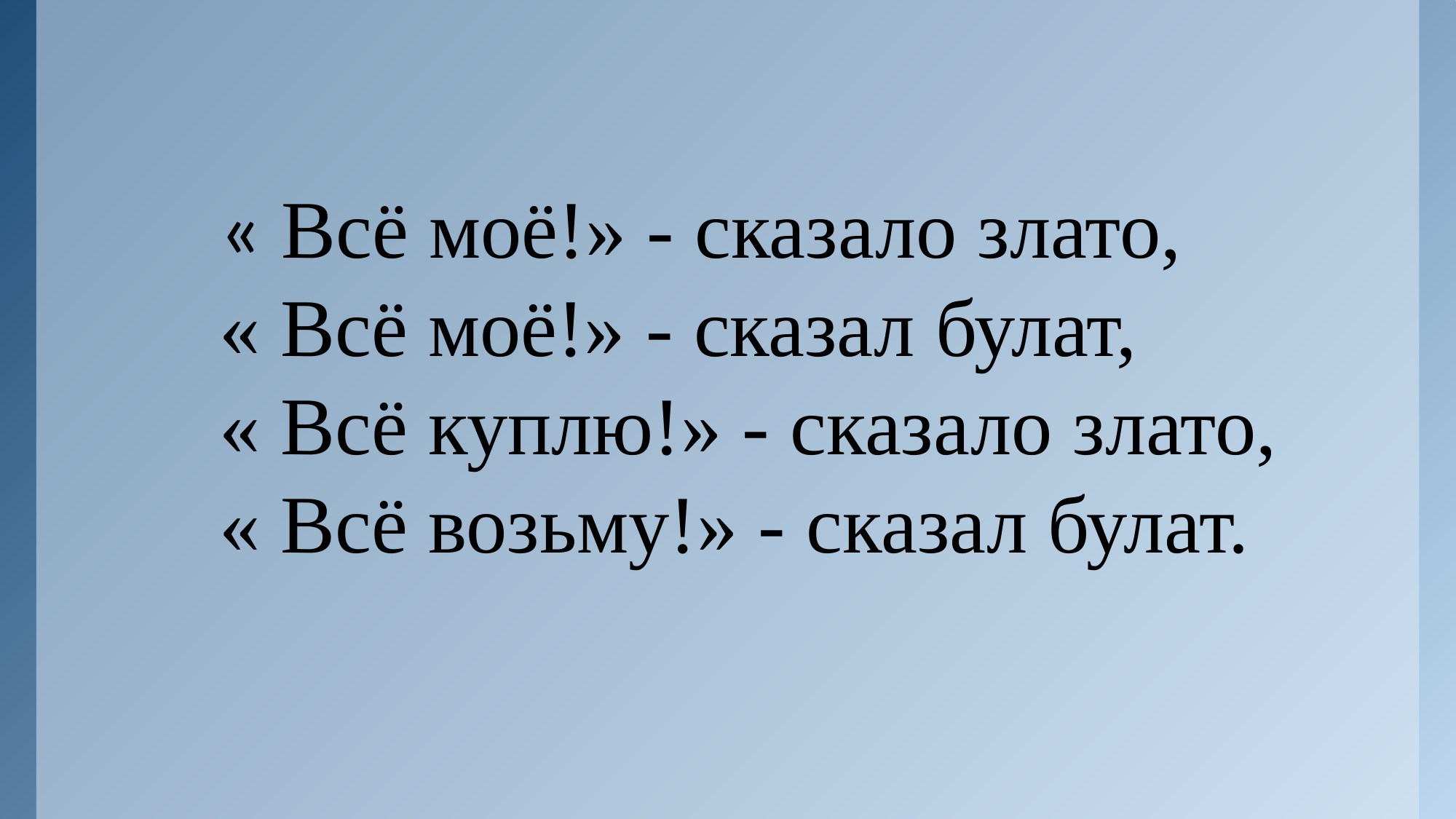

« Всё моё!» - сказало злато,
« Всё моё!» - сказал булат,
« Всё куплю!» - сказало злато,
« Всё возьму!» - сказал булат.